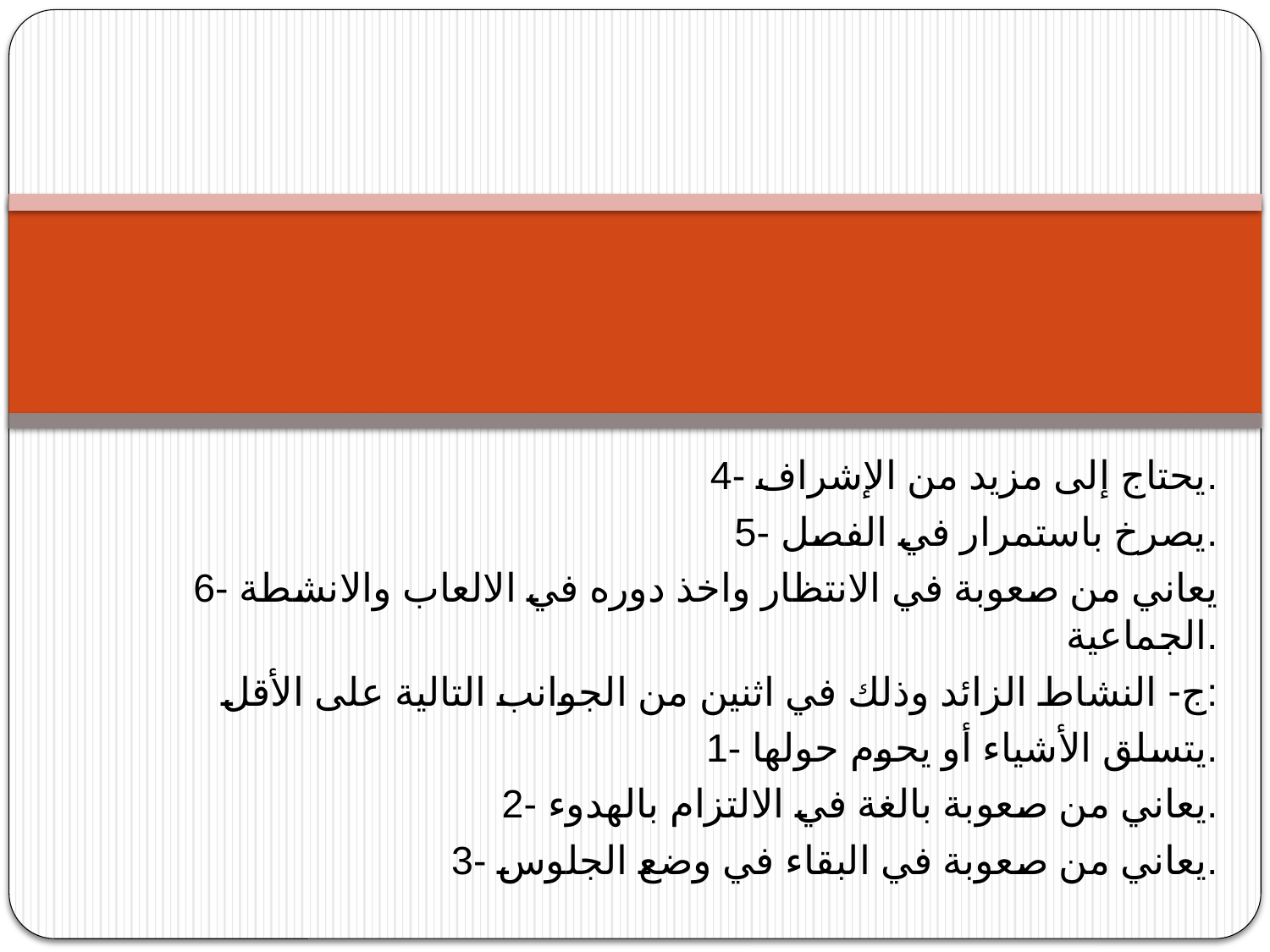

#
4- يحتاج إلى مزيد من الإشراف.
5- يصرخ باستمرار في الفصل.
6- يعاني من صعوبة في الانتظار واخذ دوره في الالعاب والانشطة الجماعية.
ج- النشاط الزائد وذلك في اثنين من الجوانب التالية على الأقل:
1- يتسلق الأشياء أو يحوم حولها.
2- يعاني من صعوبة بالغة في الالتزام بالهدوء.
3- يعاني من صعوبة في البقاء في وضع الجلوس.